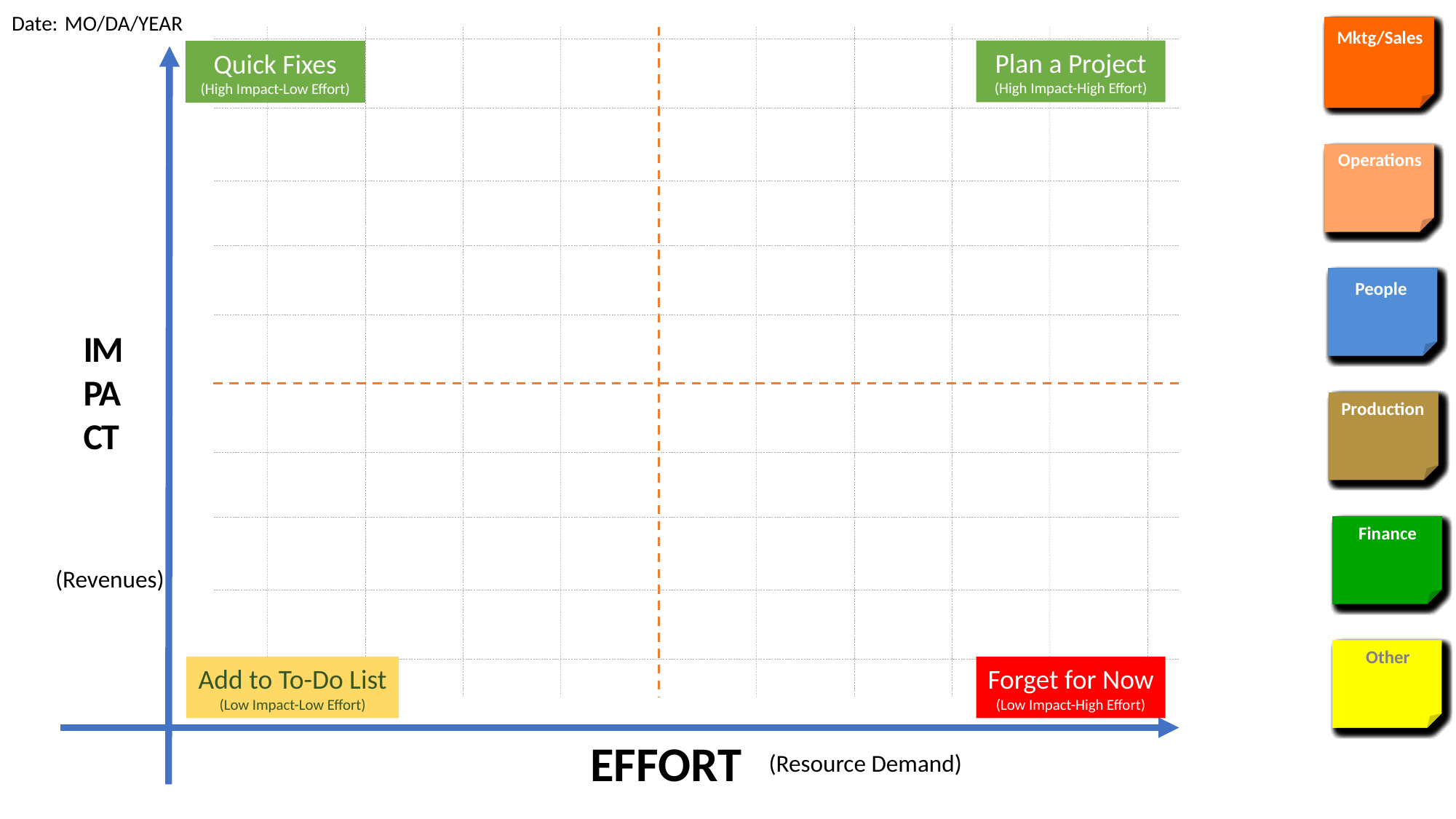

MO/DA/YEAR
Date:

Mktg/Sales
Plan a Project
(High Impact-High Effort)
Quick Fixes
(High Impact-Low Effort)
Operations

IMPACT

People
Production

Finance
(Revenues)
Other

Add to To-Do List
(Low Impact-Low Effort)
Forget for Now
(Low Impact-High Effort)
EFFORT
(Resource Demand)